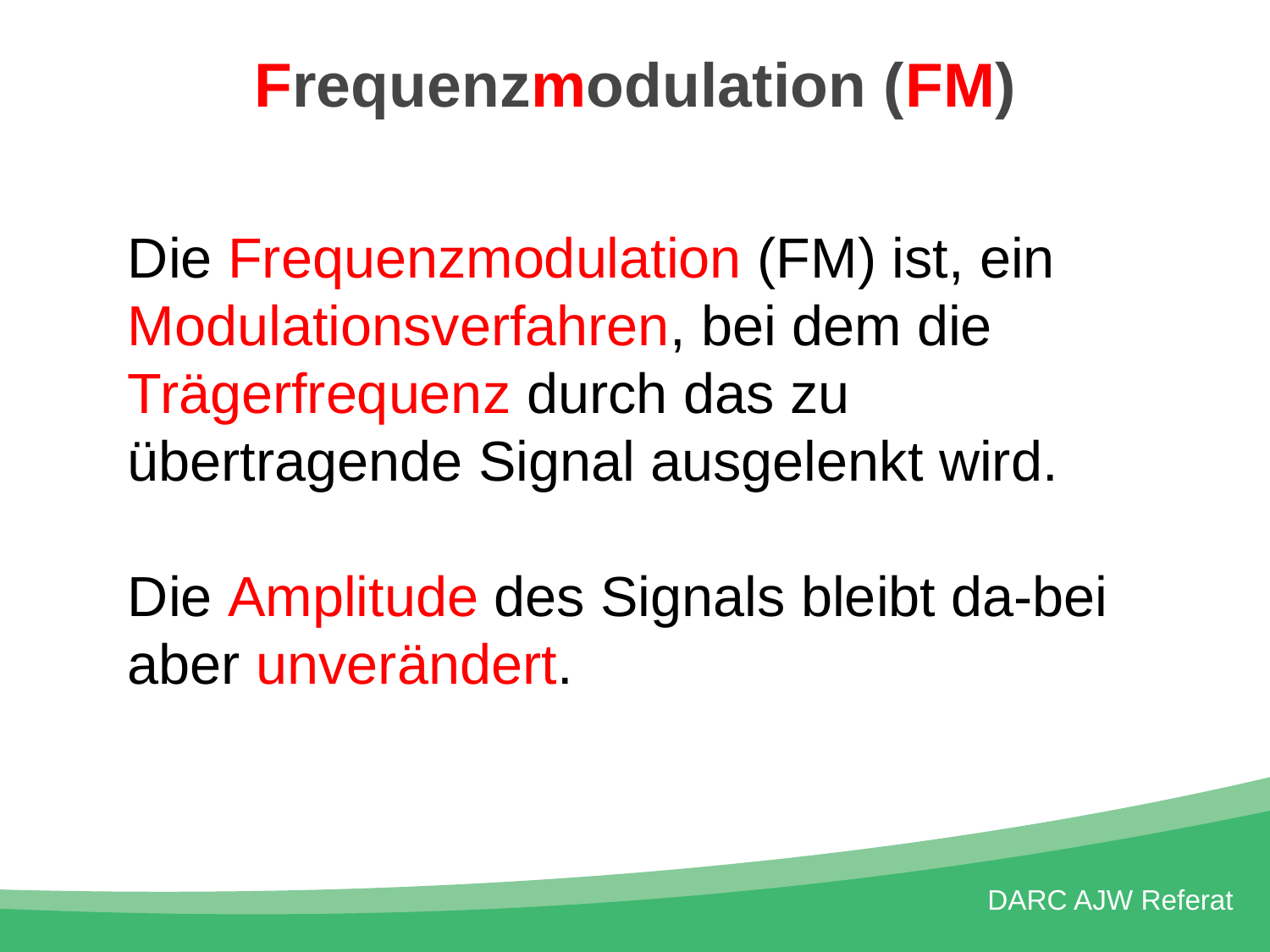

# Frequenzmodulation (FM)

Die Frequenzmodulation (FM) ist, ein Modulationsverfahren, bei dem die Trägerfrequenz durch das zu übertragende Signal ausgelenkt wird.
Die Amplitude des Signals bleibt da-bei aber unverändert.